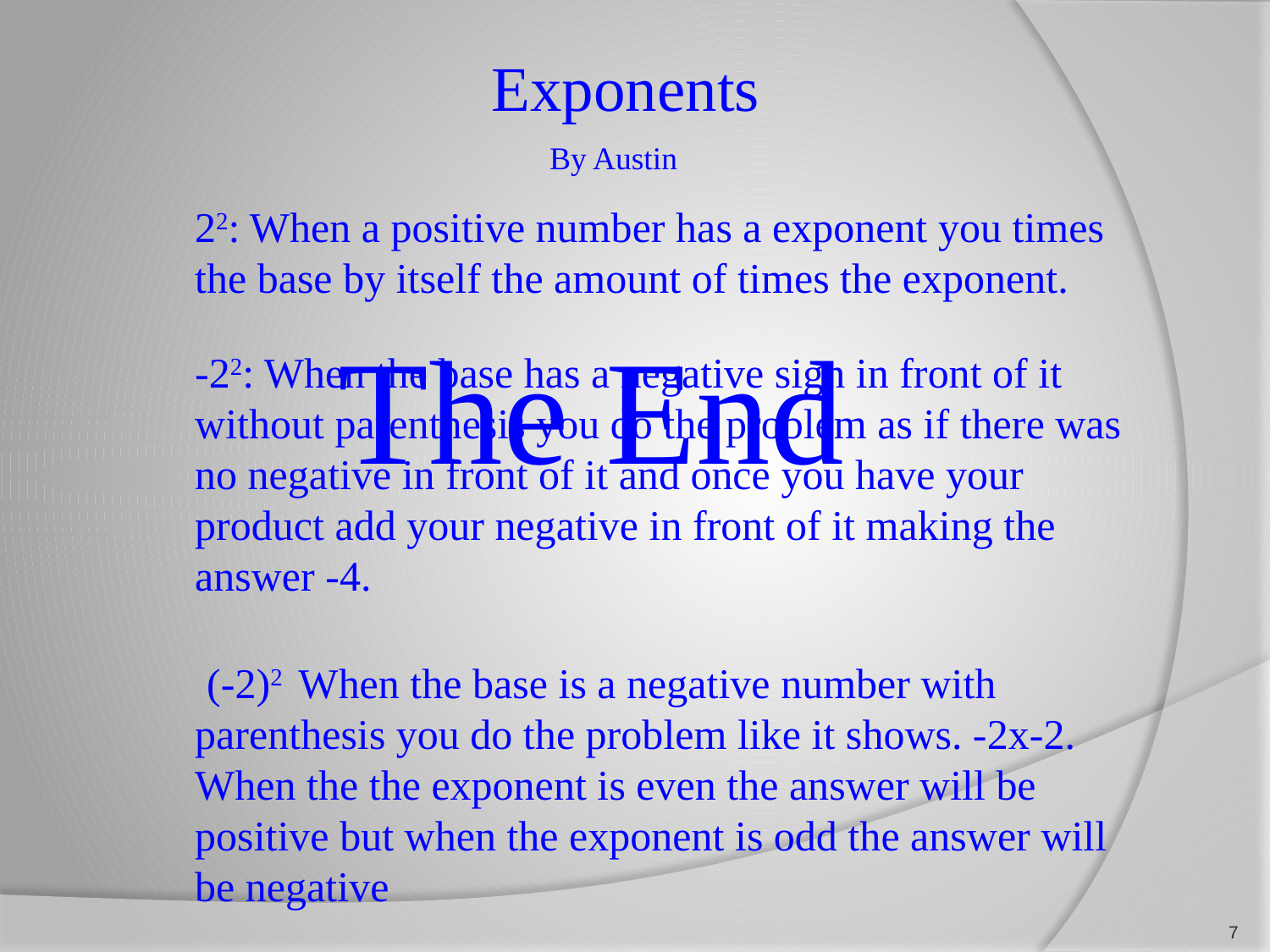

Exponents
By Austin
22: When a positive number has a exponent you times the base by itself the amount of times the exponent.
The End
-22: When the base has a negative sign in front of it without parenthesis you do the problem as if there was no negative in front of it and once you have your product add your negative in front of it making the answer -4.
 (-2)2  When the base is a negative number with parenthesis you do the problem like it shows. -2x-2. When the the exponent is even the answer will be positive but when the exponent is odd the answer will be negative
7